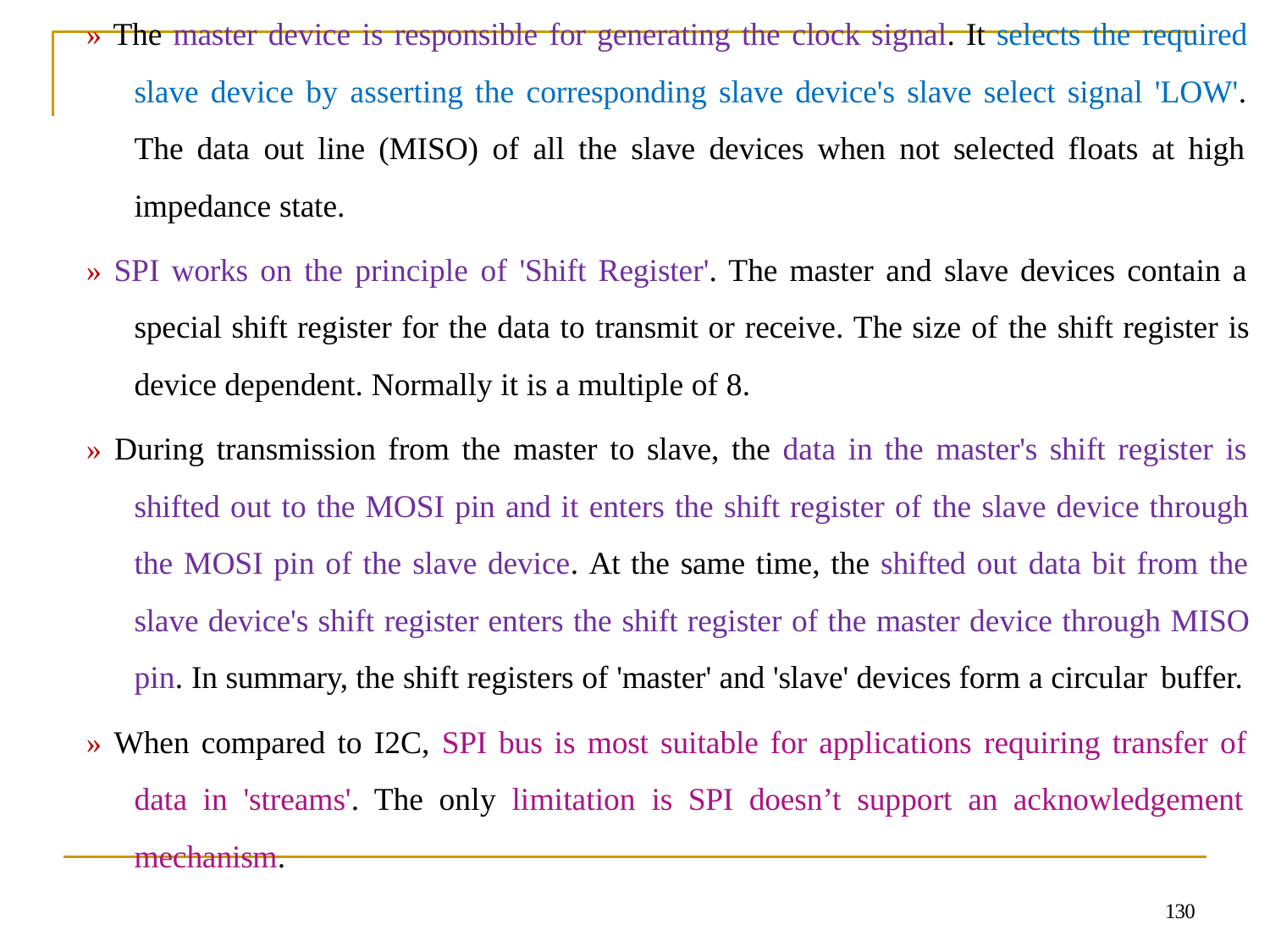

» The master device is responsible for generating the clock signal. It selects the required  slave device by asserting the corresponding slave device's slave select signal 'LOW'.  The data out line (MISO) of all the slave devices when not selected floats at high  impedance state.
» SPI works on the principle of 'Shift Register'. The master and slave devices contain a  special shift register for the data to transmit or receive. The size of the shift register is  device dependent. Normally it is a multiple of 8.
» During transmission from the master to slave, the data in the master's shift register is  shifted out to the MOSI pin and it enters the shift register of the slave device through  the MOSI pin of the slave device. At the same time, the shifted out data bit from the  slave device's shift register enters the shift register of the master device through MISO  pin. In summary, the shift registers of 'master' and 'slave' devices form a circular buffer.
» When compared to I2C, SPI bus is most suitable for applications requiring transfer of  data in 'streams'. The only limitation is SPI doesn’t support an acknowledgement  mechanism.
130